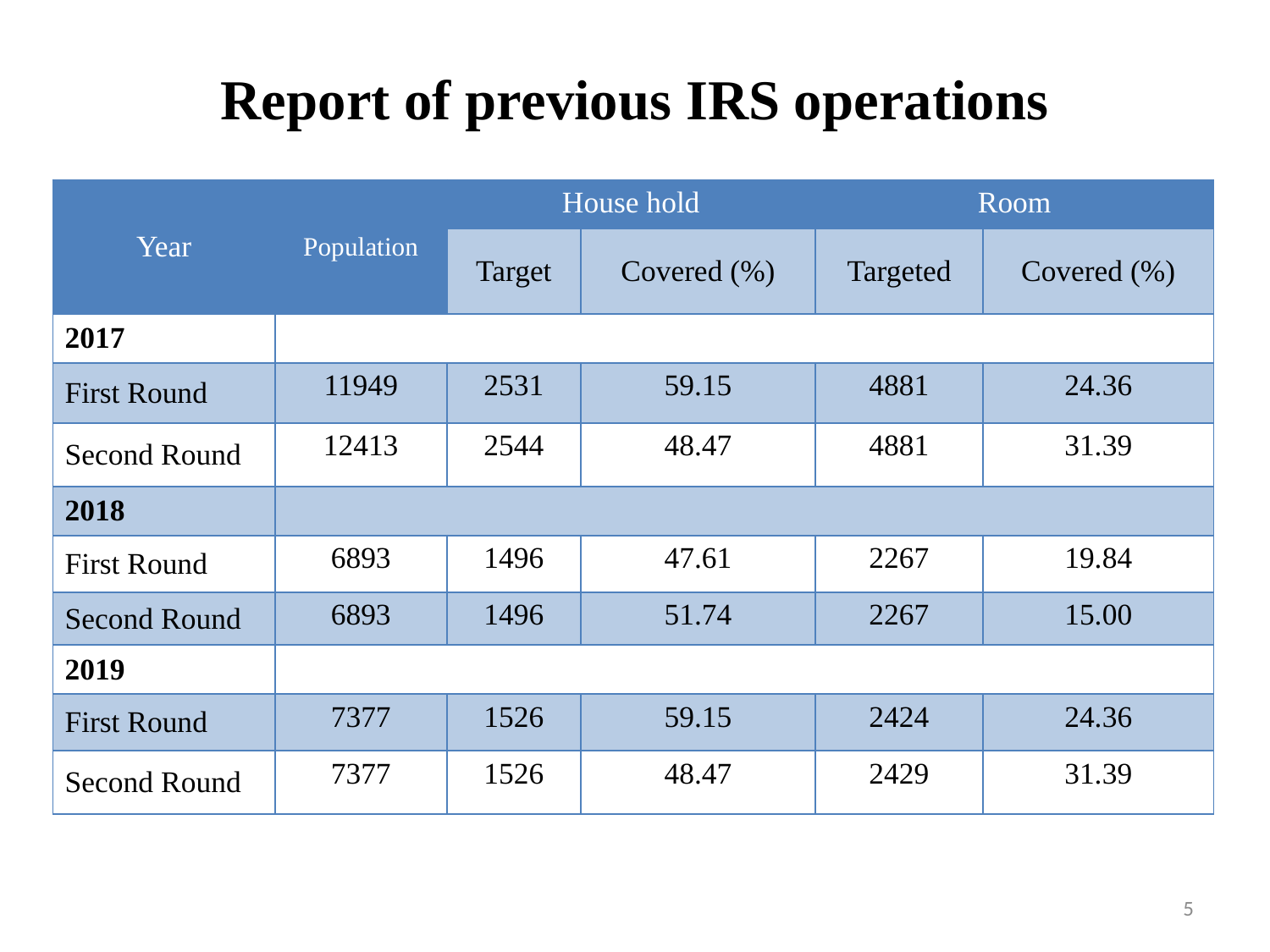

Report of previous IRS operations
| Year | Population | House hold |  | Room |  |
| --- | --- | --- | --- | --- | --- |
|  |  | Target | Covered (%) | Targeted | Covered (%) |
| 2017 |  |  |  |  |  |
| First Round | 11949 | 2531 | 59.15 | 4881 | 24.36 |
| Second Round | 12413 | 2544 | 48.47 | 4881 | 31.39 |
| 2018 |  |  |  |  |  |
| First Round | 6893 | 1496 | 47.61 | 2267 | 19.84 |
| Second Round | 6893 | 1496 | 51.74 | 2267 | 15.00 |
| 2019 |  |  |  |  |  |
| First Round | 7377 | 1526 | 59.15 | 2424 | 24.36 |
| Second Round | 7377 | 1526 | 48.47 | 2429 | 31.39 |
5